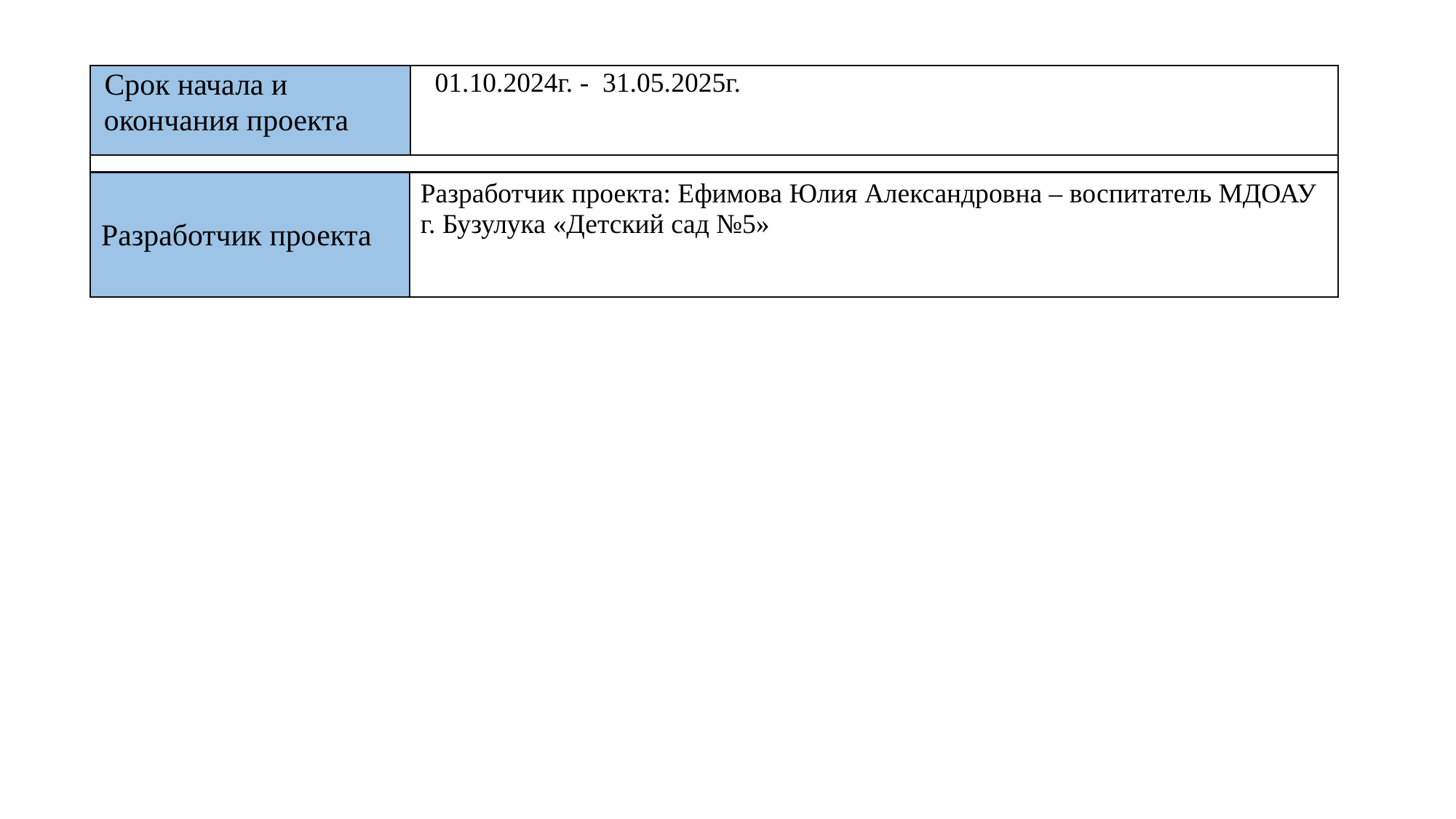

| Срок начала и окончания проекта | 01.10.2024г. - 31.05.2025г. |
| --- | --- |
|  |  |
| Разработчик проекта | Разработчик проекта: Ефимова Юлия Александровна – воспитатель МДОАУ г. Бузулука «Детский сад №5» |
| --- | --- |